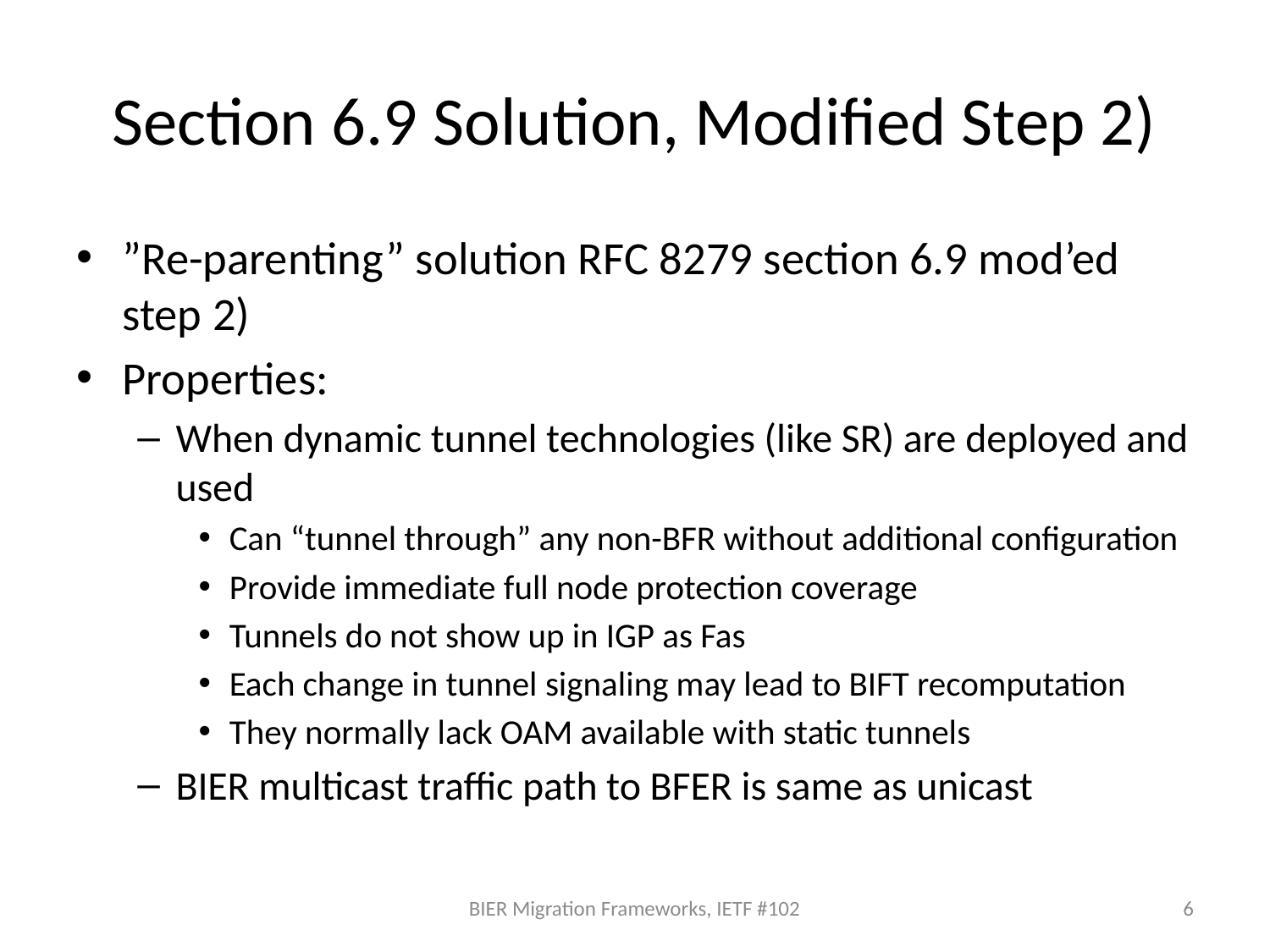

# Section 6.9 Solution, Modified Step 2)
”Re-parenting” solution RFC 8279 section 6.9 mod’ed step 2)
Properties:
When dynamic tunnel technologies (like SR) are deployed and used
Can “tunnel through” any non-BFR without additional configuration
Provide immediate full node protection coverage
Tunnels do not show up in IGP as Fas
Each change in tunnel signaling may lead to BIFT recomputation
They normally lack OAM available with static tunnels
BIER multicast traffic path to BFER is same as unicast
BIER Migration Frameworks, IETF #102
6